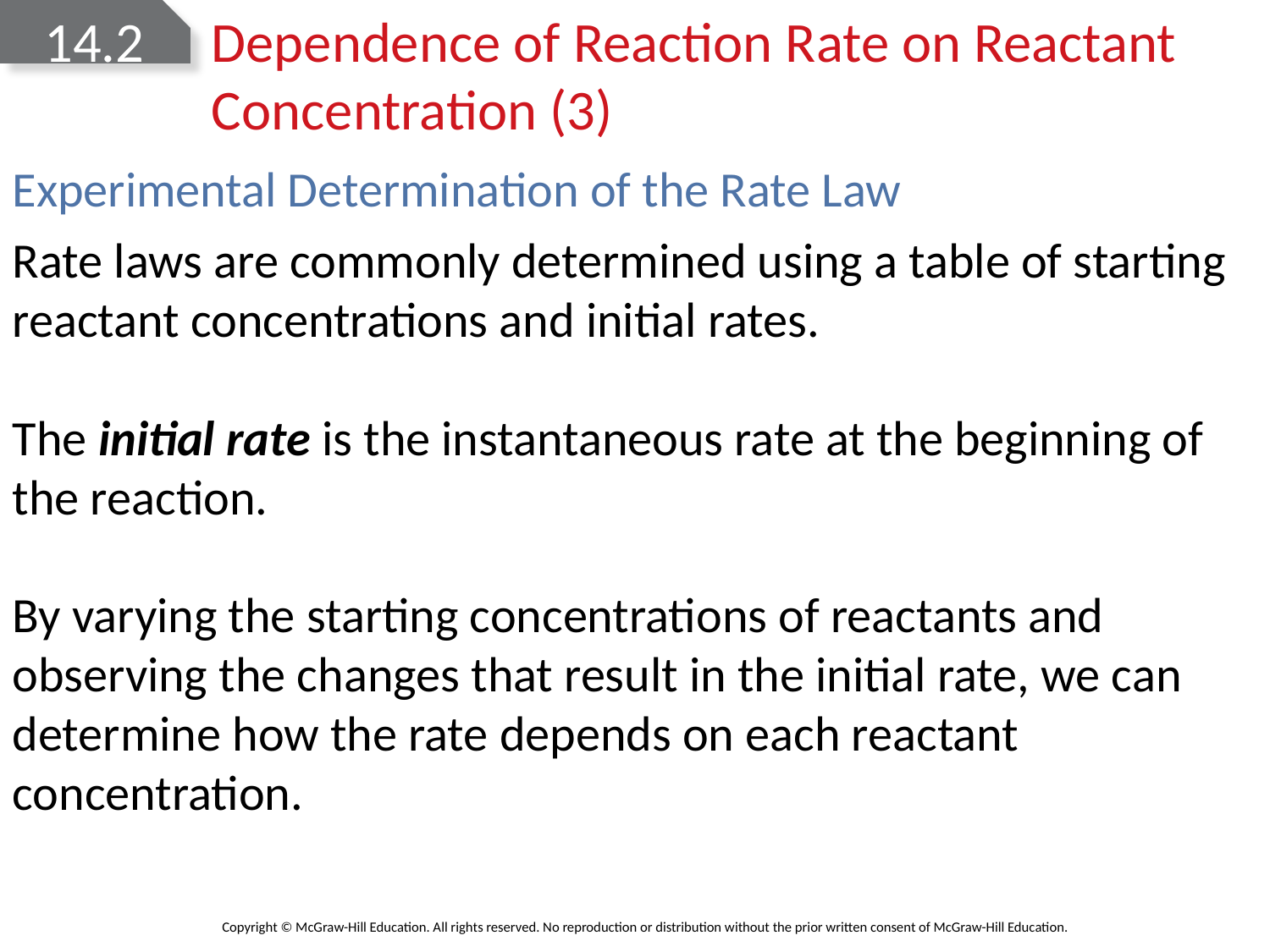

# 14.2 Dependence of Reaction Rate on Reactant Concentration (3)
Experimental Determination of the Rate Law
Rate laws are commonly determined using a table of starting reactant concentrations and initial rates.
The initial rate is the instantaneous rate at the beginning of the reaction.
By varying the starting concentrations of reactants and observing the changes that result in the initial rate, we can determine how the rate depends on each reactant concentration.